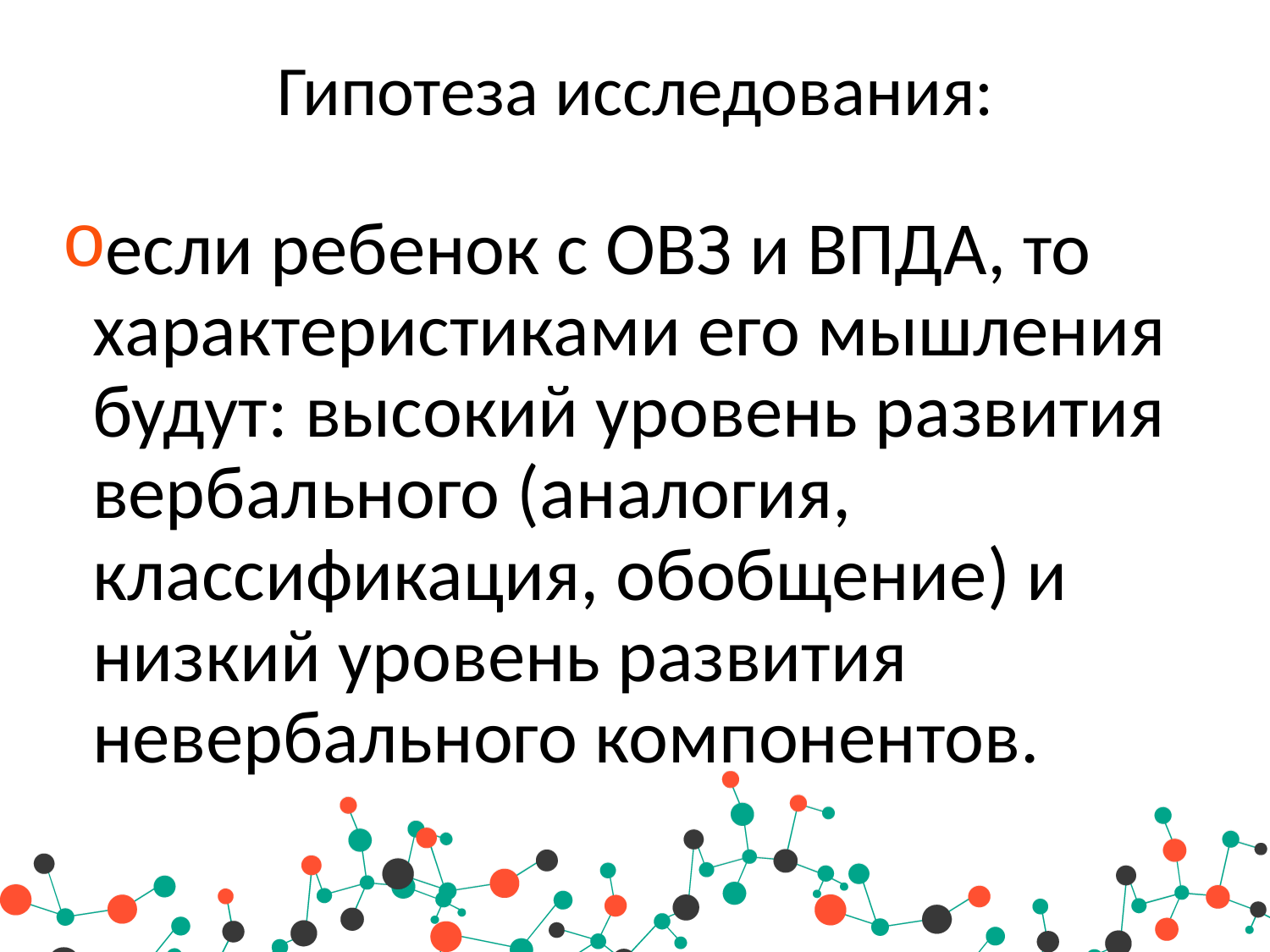

# Гипотеза исследования:
если ребенок с ОВЗ и ВПДА, то характеристиками его мышления будут: высокий уровень развития вербального (аналогия, классификация, обобщение) и низкий уровень развития невербального компонентов.